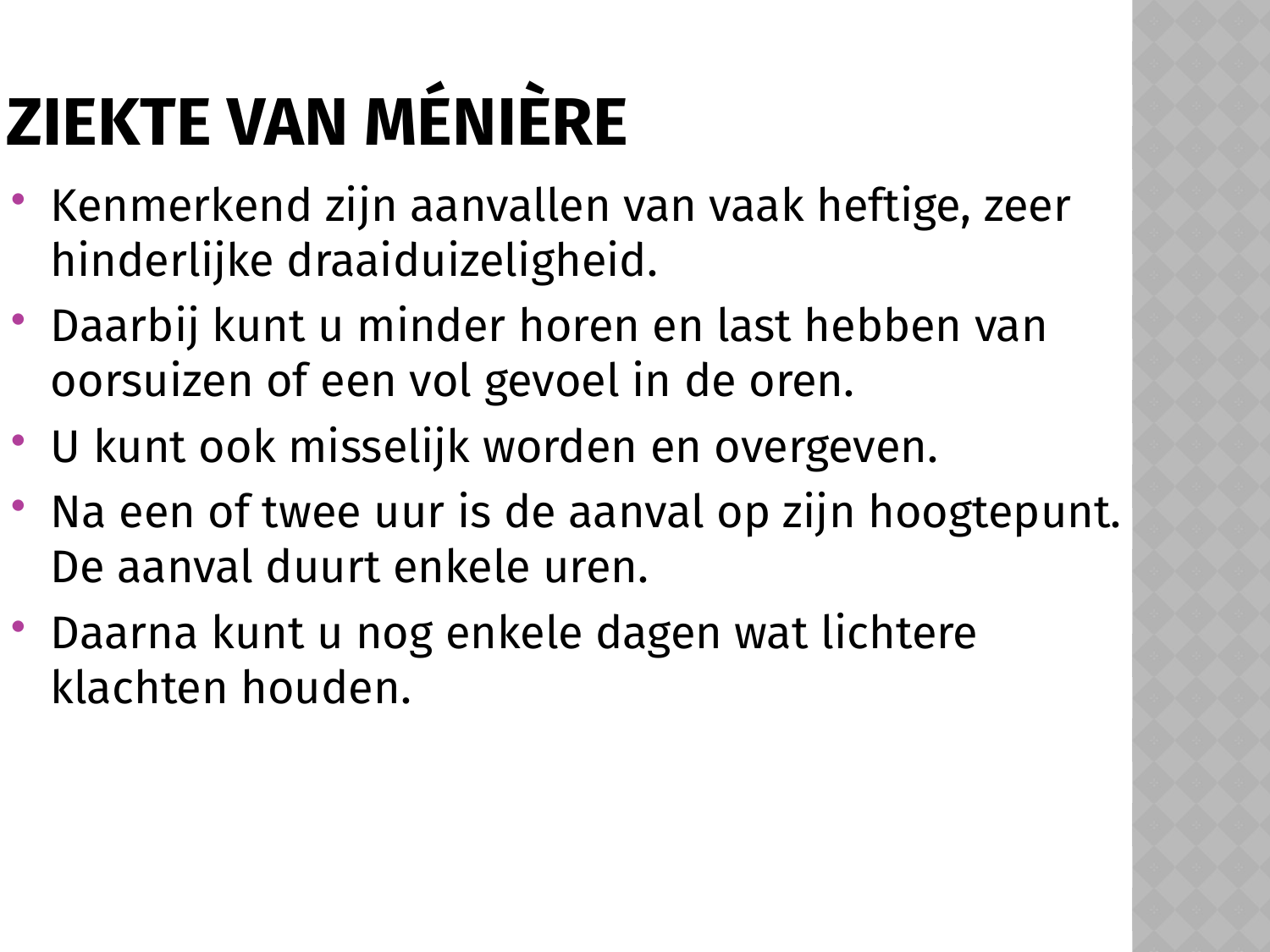

Ziekte van Ménière
Kenmerkend zijn aanvallen van vaak heftige, zeer hinderlijke draaiduizeligheid.
Daarbij kunt u minder horen en last hebben van oorsuizen of een vol gevoel in de oren.
U kunt ook misselijk worden en overgeven.
Na een of twee uur is de aanval op zijn hoogtepunt. De aanval duurt enkele uren.
Daarna kunt u nog enkele dagen wat lichtere klachten houden.